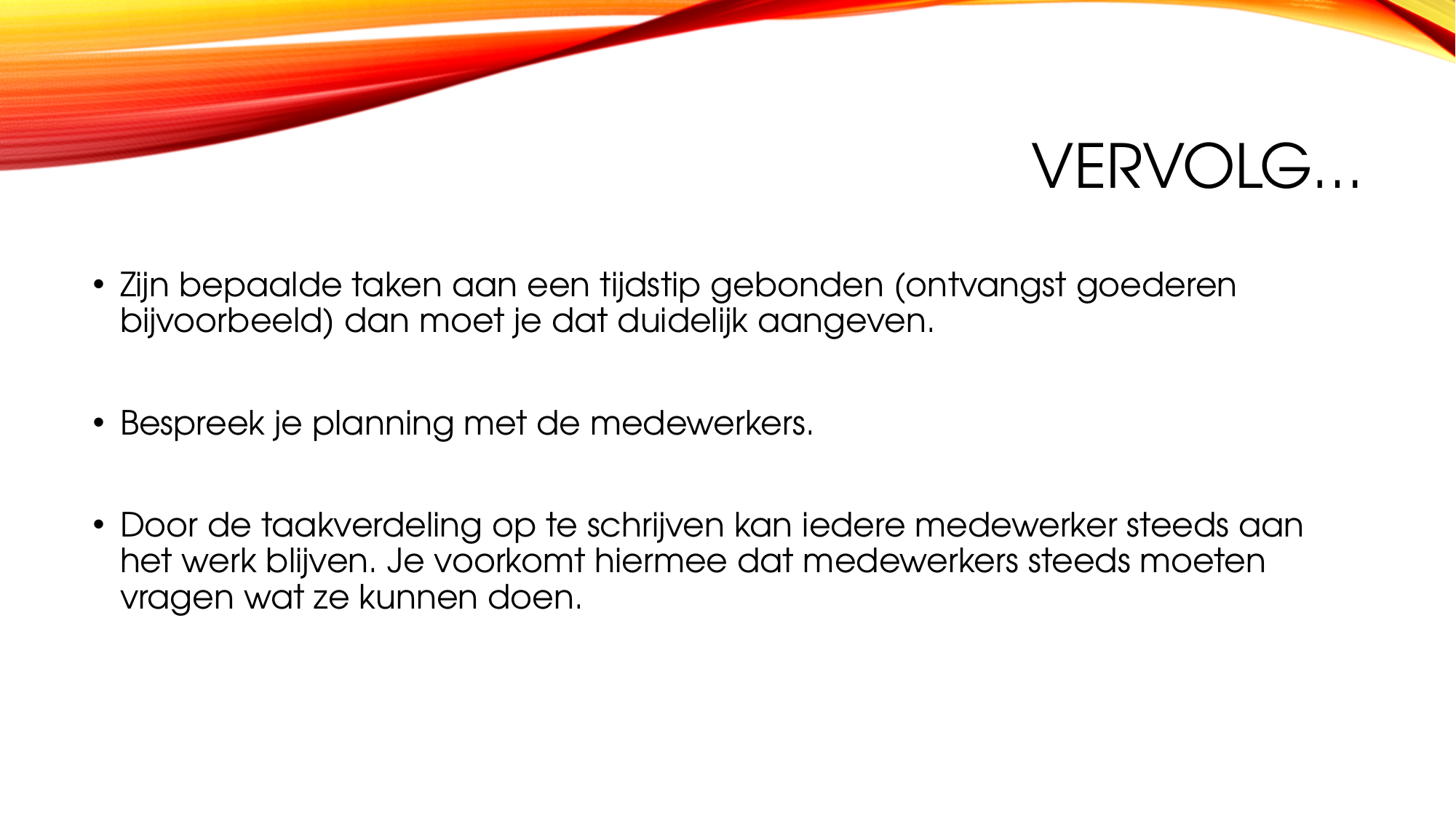

# Vervolg…
Zijn bepaalde taken aan een tijdstip gebonden (ontvangst goederen bijvoorbeeld) dan moet je dat duidelijk aangeven.

Bespreek je planning met de medewerkers.

Door de taakverdeling op te schrijven kan iedere medewerker steeds aan het werk blijven. Je voorkomt hiermee dat medewerkers steeds moeten vragen wat ze kunnen doen.